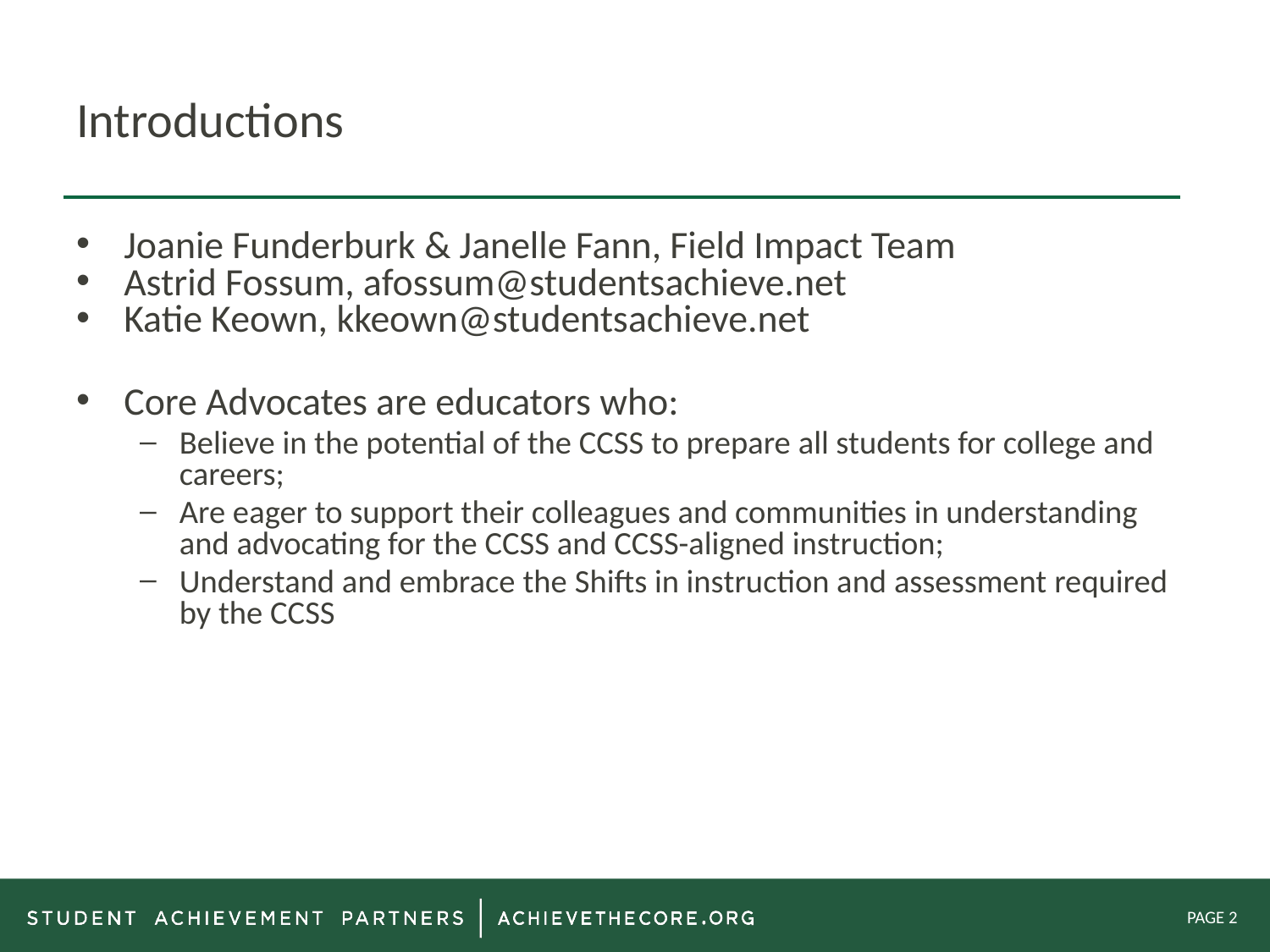

# Introductions
Joanie Funderburk & Janelle Fann, Field Impact Team
Astrid Fossum, afossum@studentsachieve.net
Katie Keown, kkeown@studentsachieve.net

Core Advocates are educators who:
Believe in the potential of the CCSS to prepare all students for college and careers;
Are eager to support their colleagues and communities in understanding and advocating for the CCSS and CCSS-aligned instruction;
Understand and embrace the Shifts in instruction and assessment required by the CCSS